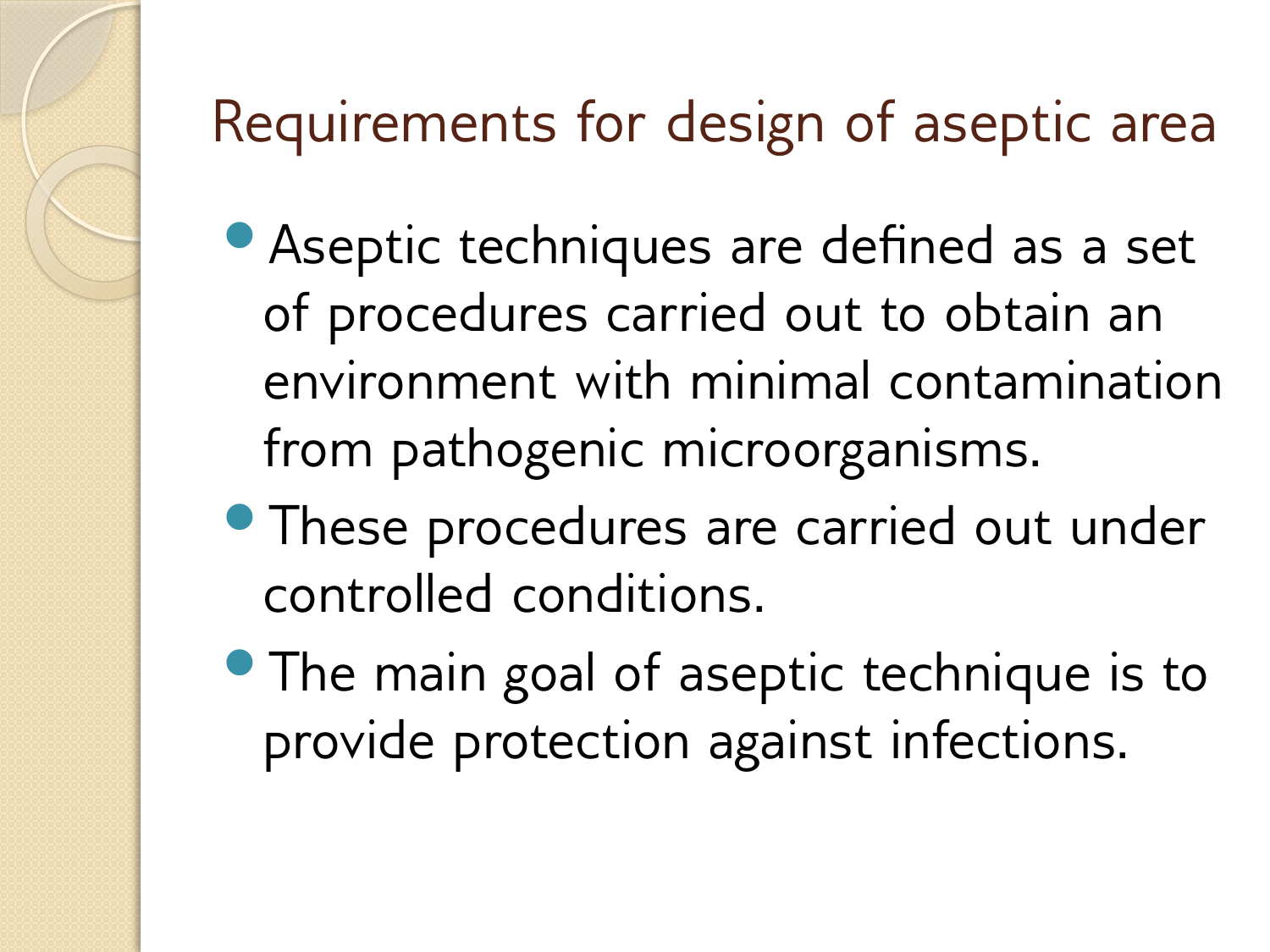

# Requirements for design of aseptic area
Aseptic techniques are defined as a set of procedures carried out to obtain an environment with minimal contamination from pathogenic microorganisms.
These procedures are carried out under controlled conditions.
The main goal of aseptic technique is to provide protection against infections.